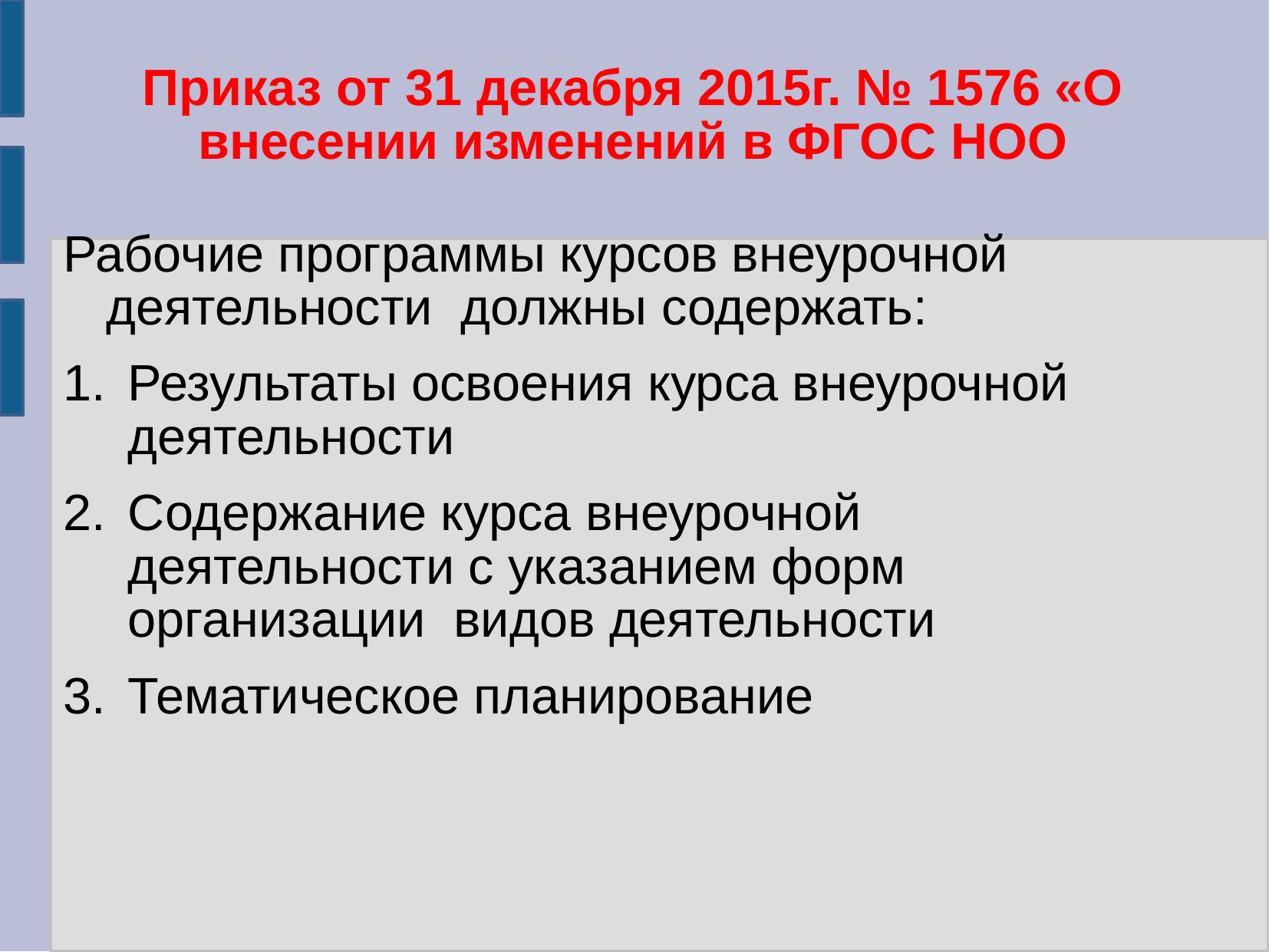

# Приказ от 31 декабря 2015г. № 1576 «О внесении изменений в ФГОС НОО
Рабочие программы курсов внеурочной деятельности  должны содержать:
Результаты освоения курса внеурочной деятельности
Содержание курса внеурочной деятельности с указанием форм организации  видов деятельности
Тематическое планирование